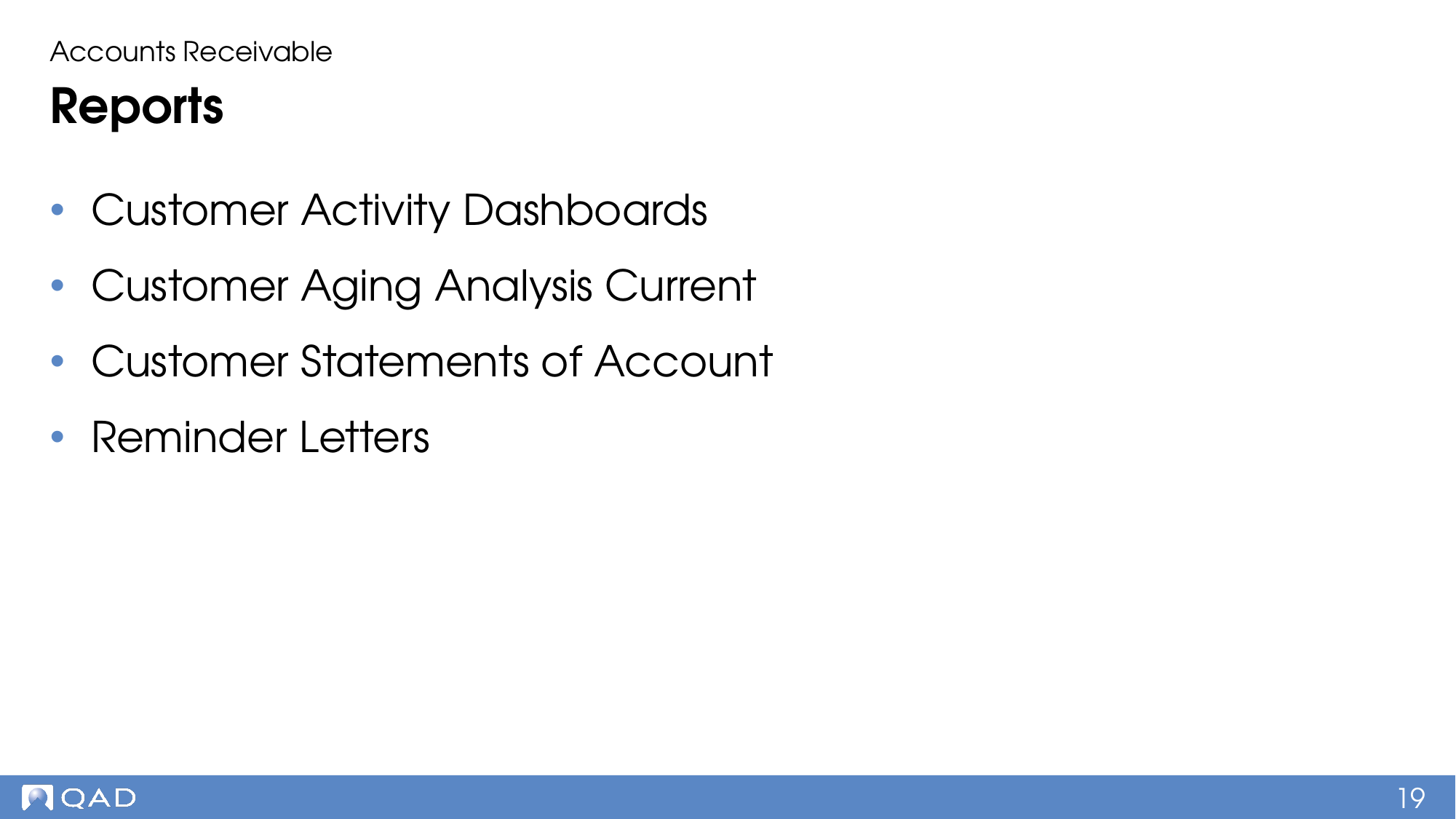

Accounts Receivable
# Reports
Customer Activity Dashboards
Customer Aging Analysis Current
Customer Statements of Account
Reminder Letters

19